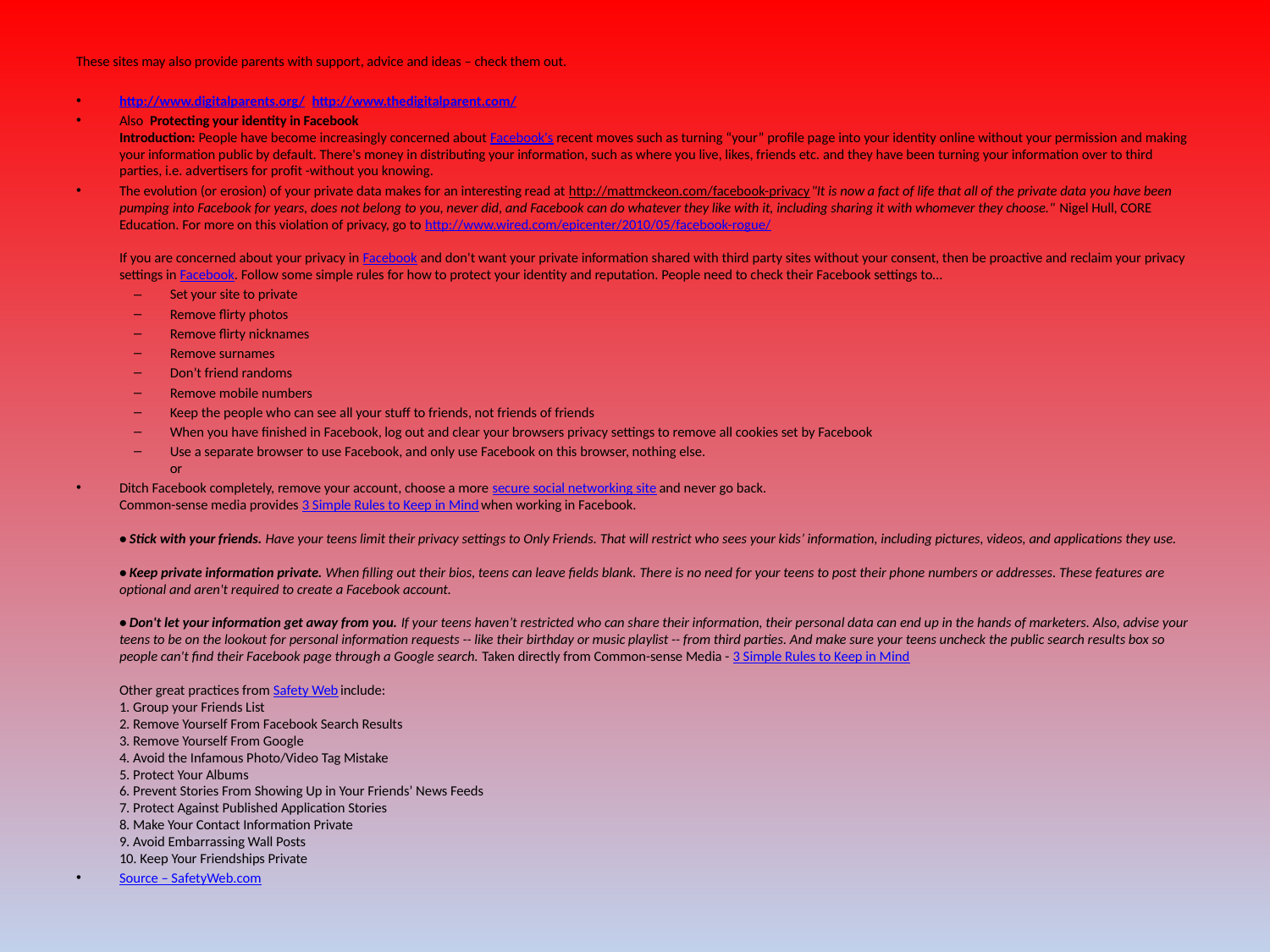

These sites may also provide parents with support, advice and ideas – check them out.

http://www.digitalparents.org/   http://www.thedigitalparent.com/
Also  Protecting your identity in Facebook
Introduction: People have become increasingly concerned about Facebook's recent moves such as turning “your” profile page into your identity online without your permission and making your information public by default. There's money in distributing your information, such as where you live, likes, friends etc. and they have been turning your information over to third parties, i.e. advertisers for profit -without you knowing.
The evolution (or erosion) of your private data makes for an interesting read at http://mattmckeon.com/facebook-privacy "It is now a fact of life that all of the private data you have been pumping into Facebook for years, does not belong to you, never did, and Facebook can do whatever they like with it, including sharing it with whomever they choose." Nigel Hull, CORE Education. For more on this violation of privacy, go to http://www.wired.com/epicenter/2010/05/facebook-rogue/
If you are concerned about your privacy in Facebook and don't want your private information shared with third party sites without your consent, then be proactive and reclaim your privacy settings in Facebook. Follow some simple rules for how to protect your identity and reputation. People need to check their Facebook settings to…
Set your site to private
 Remove flirty photos
Remove flirty nicknames
Remove surnames
 Don’t friend randoms
Remove mobile numbers
Keep the people who can see all your stuff to friends, not friends of friends
When you have finished in Facebook, log out and clear your browsers privacy settings to remove all cookies set by Facebook
Use a separate browser to use Facebook, and only use Facebook on this browser, nothing else.
or
Ditch Facebook completely, remove your account, choose a more secure social networking site and never go back.
Common-sense media provides 3 Simple Rules to Keep in Mind when working in Facebook.
• Stick with your friends. Have your teens limit their privacy settings to Only Friends. That will restrict who sees your kids’ information, including pictures, videos, and applications they use.
• Keep private information private. When filling out their bios, teens can leave fields blank. There is no need for your teens to post their phone numbers or addresses. These features are optional and aren't required to create a Facebook account.
• Don't let your information get away from you. If your teens haven’t restricted who can share their information, their personal data can end up in the hands of marketers. Also, advise your teens to be on the lookout for personal information requests -- like their birthday or music playlist -- from third parties. And make sure your teens uncheck the public search results box so people can't find their Facebook page through a Google search. Taken directly from Common-sense Media - 3 Simple Rules to Keep in Mind
Other great practices from Safety Web include:
1. Group your Friends List
2. Remove Yourself From Facebook Search Results
3. Remove Yourself From Google
4. Avoid the Infamous Photo/Video Tag Mistake
5. Protect Your Albums
6. Prevent Stories From Showing Up in Your Friends’ News Feeds
7. Protect Against Published Application Stories
8. Make Your Contact Information Private
9. Avoid Embarrassing Wall Posts
10. Keep Your Friendships Private
Source – SafetyWeb.com